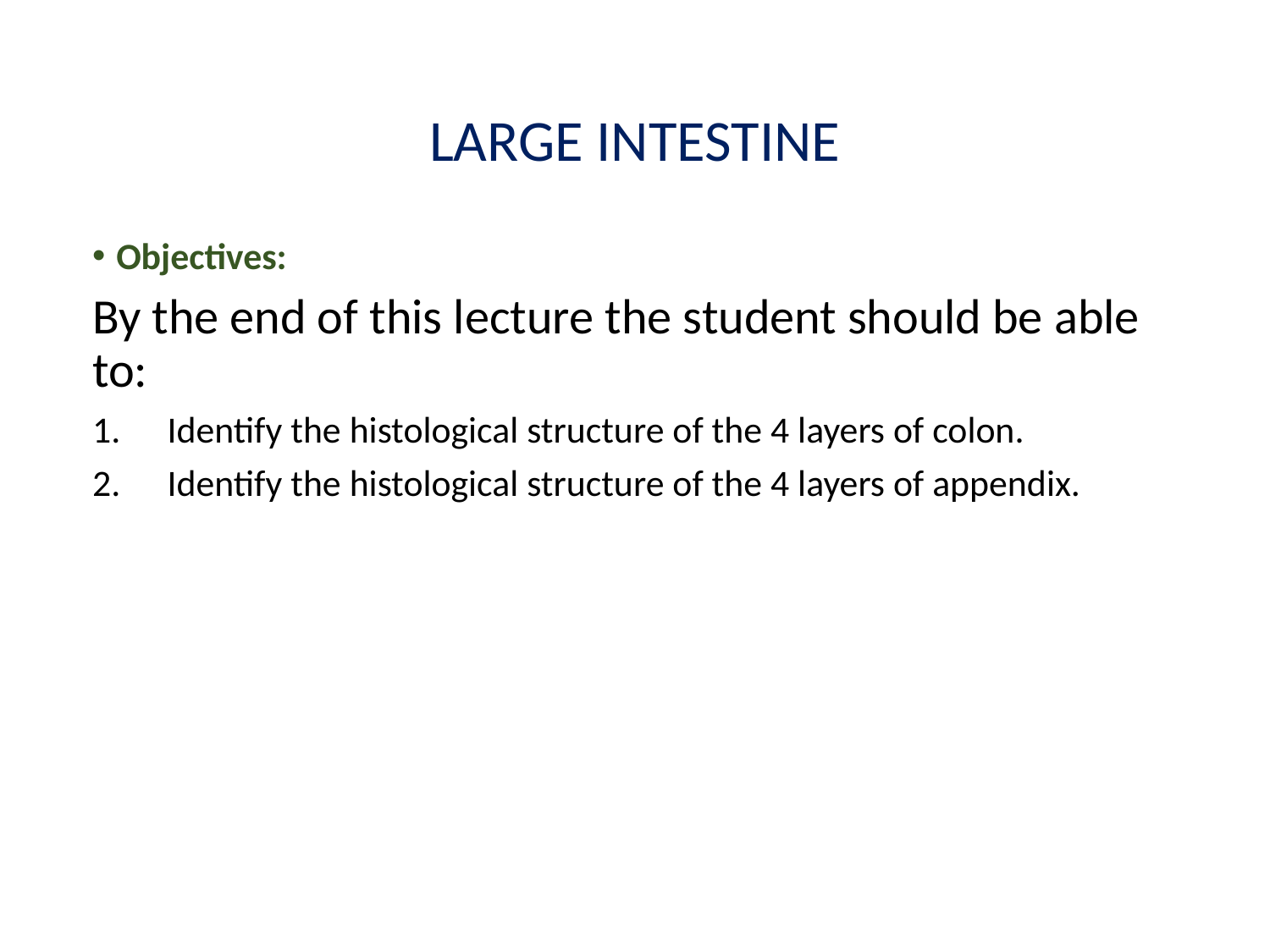

# LARGE INTESTINE
Objectives:
By the end of this lecture the student should be able to:
Identify the histological structure of the 4 layers of colon.
Identify the histological structure of the 4 layers of appendix.